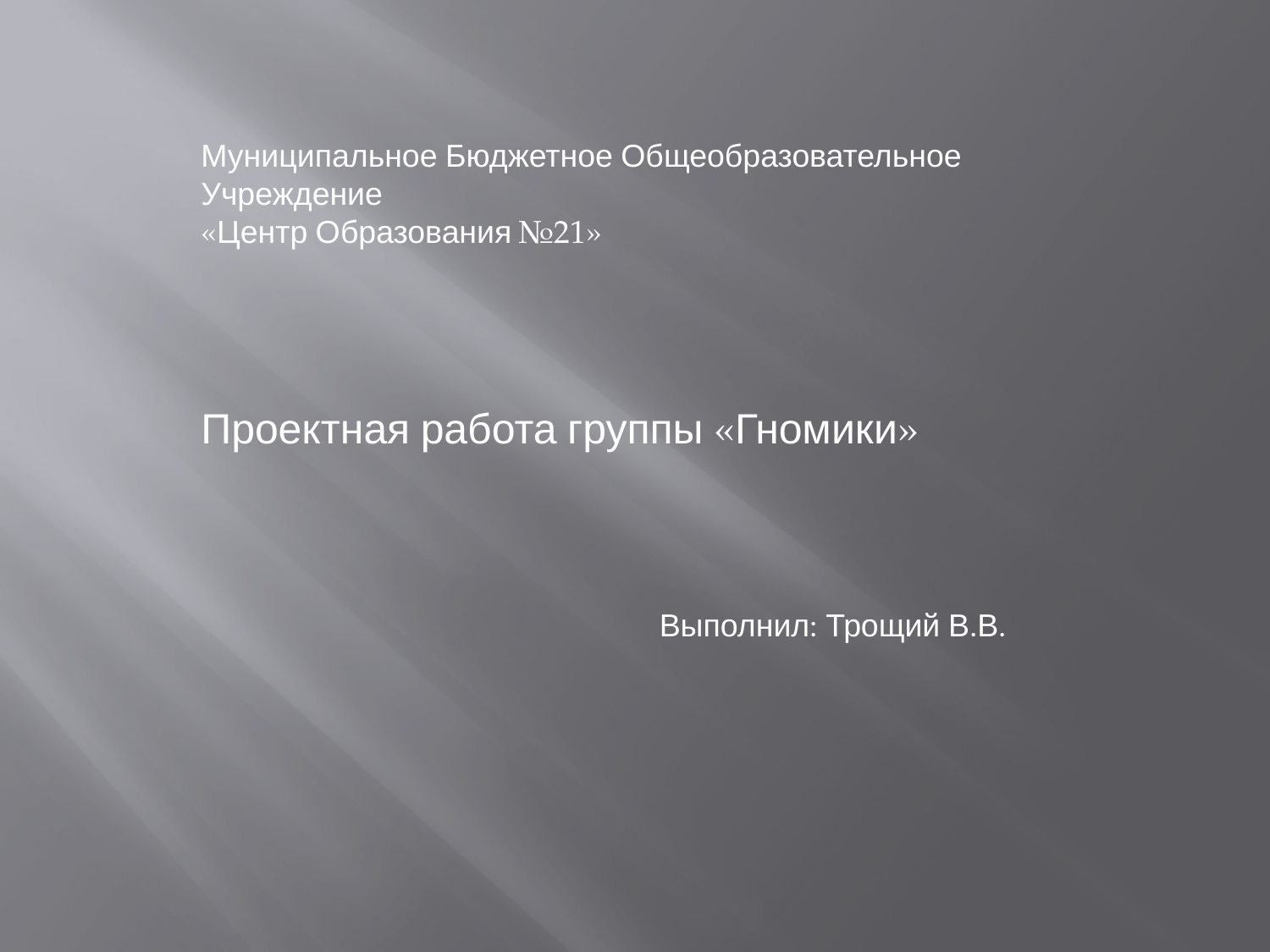

Муниципальное Бюджетное Общеобразовательное Учреждение
«Центр Образования №21»

Проектная работа группы «Гномики»

                                                         Выполнил: Трощий В.В.